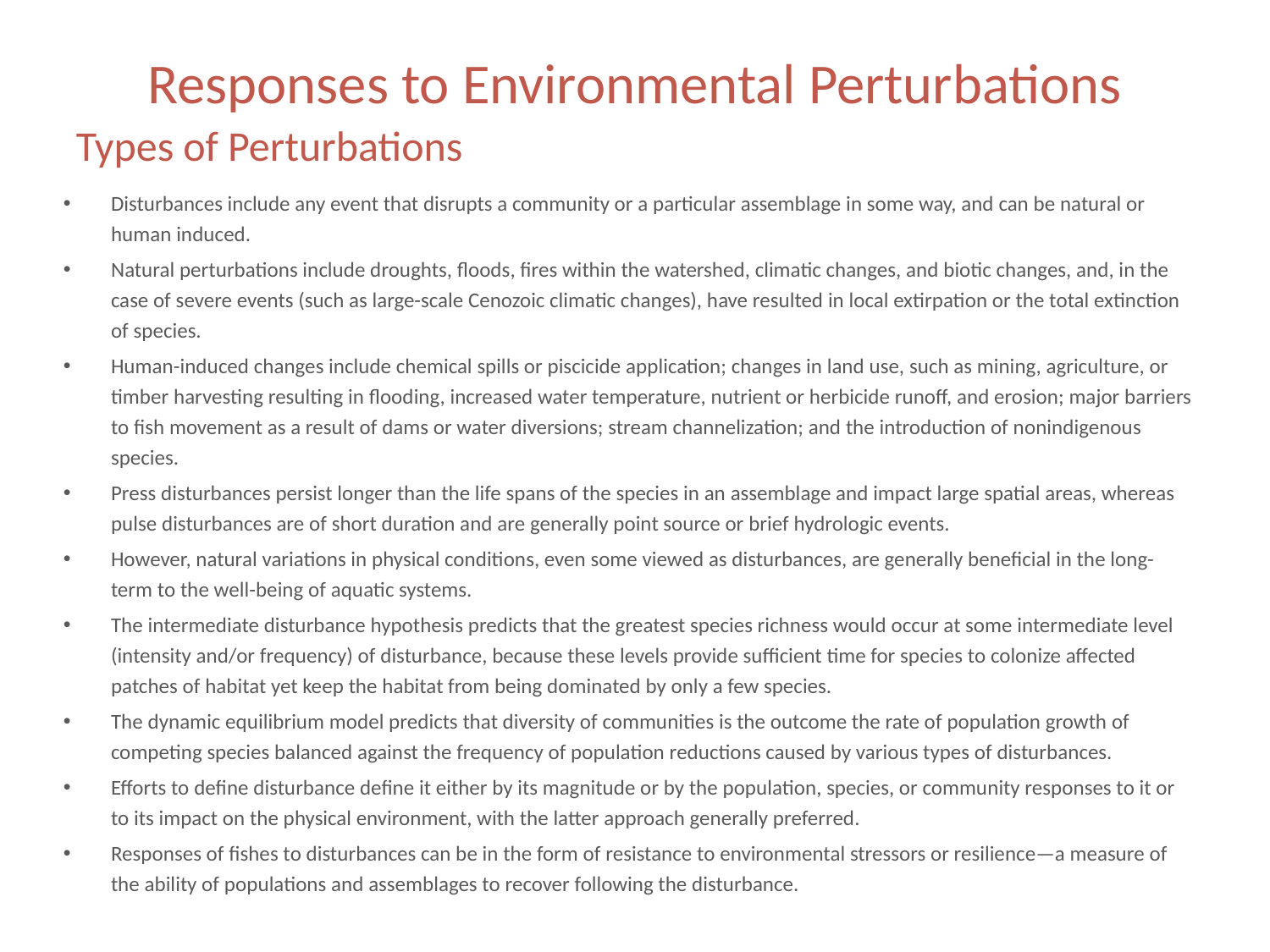

# Responses to Environmental Perturbations
Types of Perturbations
Disturbances include any event that disrupts a community or a particular assemblage in some way, and can be natural or human induced.
Natural perturbations include droughts, floods, fires within the watershed, climatic changes, and biotic changes, and, in the case of severe events (such as large-scale Cenozoic climatic changes), have resulted in local extirpation or the total extinction of species.
Human-induced changes include chemical spills or piscicide application; changes in land use, such as mining, agriculture, or timber harvesting resulting in flooding, increased water temperature, nutrient or herbicide runoff, and erosion; major barriers to fish movement as a result of dams or water diversions; stream channelization; and the introduction of nonindigenous species.
Press disturbances persist longer than the life spans of the species in an assemblage and impact large spatial areas, whereas pulse disturbances are of short duration and are generally point source or brief hydrologic events.
However, natural variations in physical conditions, even some viewed as disturbances, are generally beneficial in the long-term to the well-being of aquatic systems.
The intermediate disturbance hypothesis predicts that the greatest species richness would occur at some intermediate level (intensity and/or frequency) of disturbance, because these levels provide sufficient time for species to colonize affected patches of habitat yet keep the habitat from being dominated by only a few species.
The dynamic equilibrium model predicts that diversity of communities is the outcome the rate of population growth of competing species balanced against the frequency of population reductions caused by various types of disturbances.
Efforts to define disturbance define it either by its magnitude or by the population, species, or community responses to it or to its impact on the physical environment, with the latter approach generally preferred.
Responses of fishes to disturbances can be in the form of resistance to environmental stressors or resilience—a measure of the ability of populations and assemblages to recover following the disturbance.